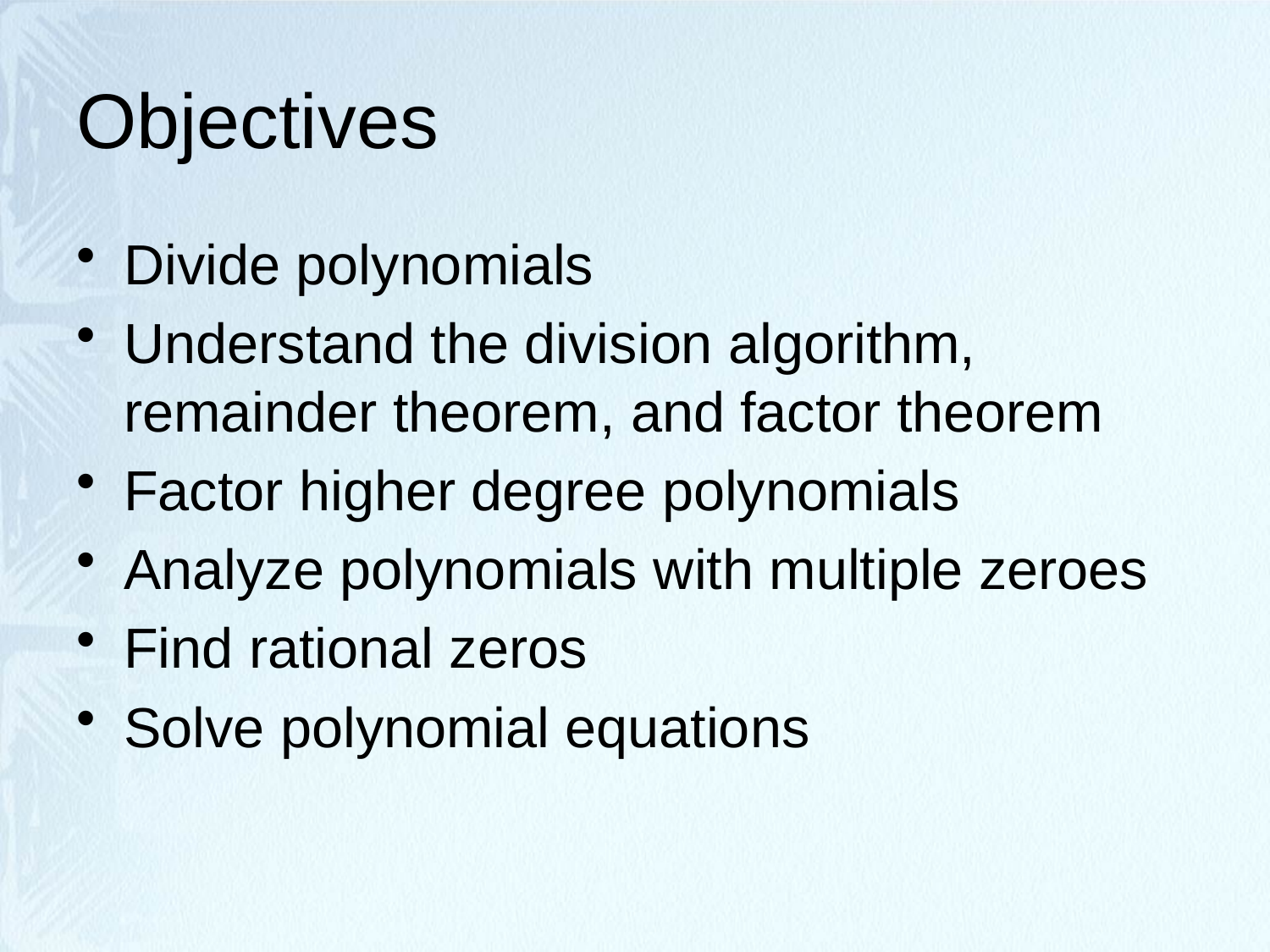

# Objectives
Divide polynomials
Understand the division algorithm, remainder theorem, and factor theorem
Factor higher degree polynomials
Analyze polynomials with multiple zeroes
Find rational zeros
Solve polynomial equations